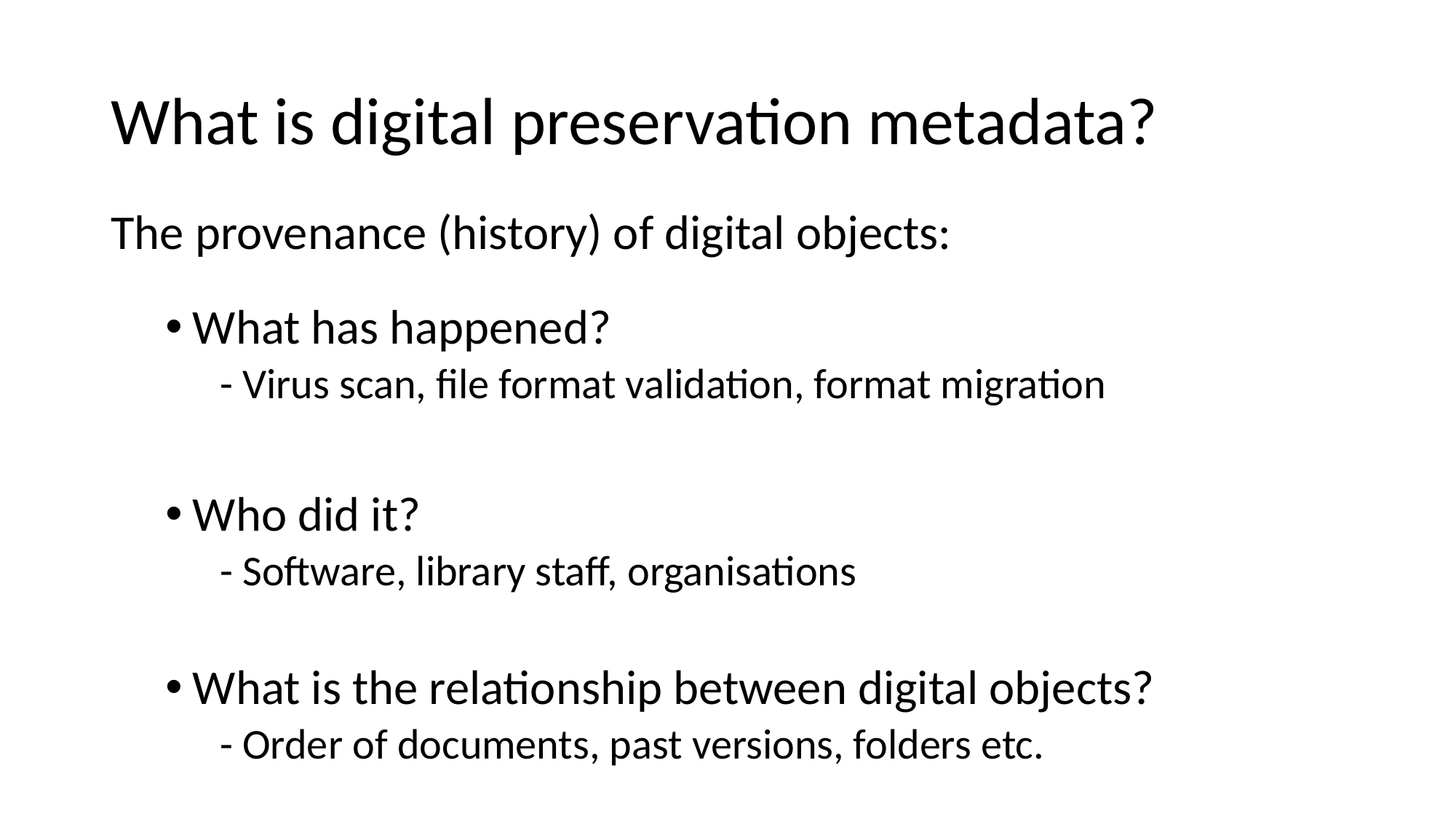

# What is digital preservation metadata?
The provenance (history) of digital objects:

What has happened?
- Virus scan, file format validation, format migration

Who did it?
- Software, library staff, organisations

What is the relationship between digital objects?
- Order of documents, past versions, folders etc.